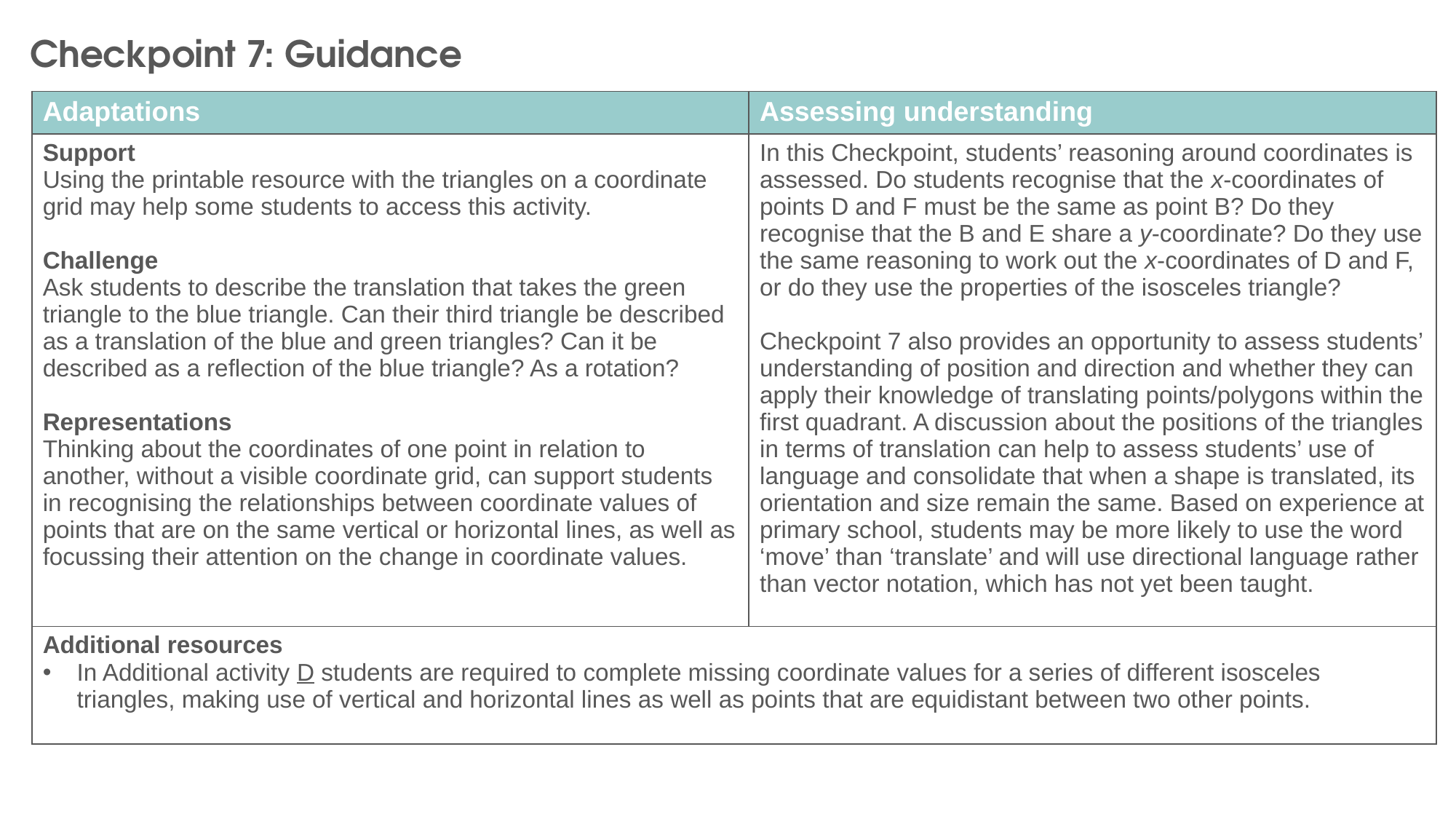

Checkpoint 7: Guidance
| Adaptations | Assessing understanding |
| --- | --- |
| Support Using the printable resource with the triangles on a coordinate grid may help some students to access this activity. Challenge Ask students to describe the translation that takes the green triangle to the blue triangle. Can their third triangle be described as a translation of the blue and green triangles? Can it be described as a reflection of the blue triangle? As a rotation? Representations Thinking about the coordinates of one point in relation to another, without a visible coordinate grid, can support students in recognising the relationships between coordinate values of points that are on the same vertical or horizontal lines, as well as focussing their attention on the change in coordinate values. | In this Checkpoint, students’ reasoning around coordinates is assessed. Do students recognise that the x-coordinates of points D and F must be the same as point B? Do they recognise that the B and E share a y-coordinate? Do they use the same reasoning to work out the x-coordinates of D and F, or do they use the properties of the isosceles triangle? Checkpoint 7 also provides an opportunity to assess students’ understanding of position and direction and whether they can apply their knowledge of translating points/polygons within the first quadrant. A discussion about the positions of the triangles in terms of translation can help to assess students’ use of language and consolidate that when a shape is translated, its orientation and size remain the same. Based on experience at primary school, students may be more likely to use the word ‘move’ than ‘translate’ and will use directional language rather than vector notation, which has not yet been taught. |
| Additional resources In Additional activity D students are required to complete missing coordinate values for a series of different isosceles triangles, making use of vertical and horizontal lines as well as points that are equidistant between two other points. |  |